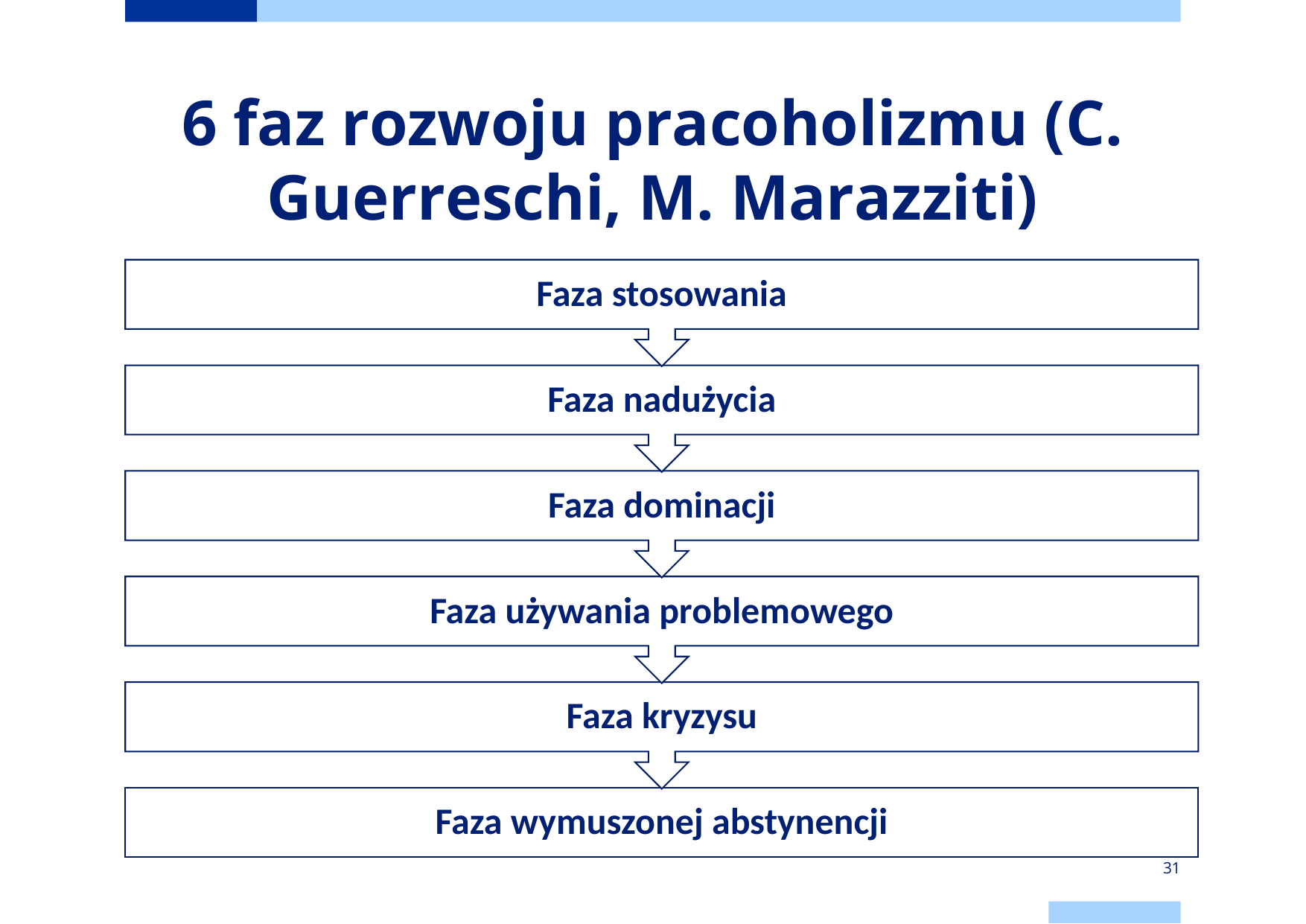

# 6 faz rozwoju pracoholizmu (C. Guerreschi, M. Marazziti)
Faza wymuszonej abstynencji
Faza kryzysu
Faza używania problemowego
Faza dominacji
Faza nadużycia
Faza stosowania
31